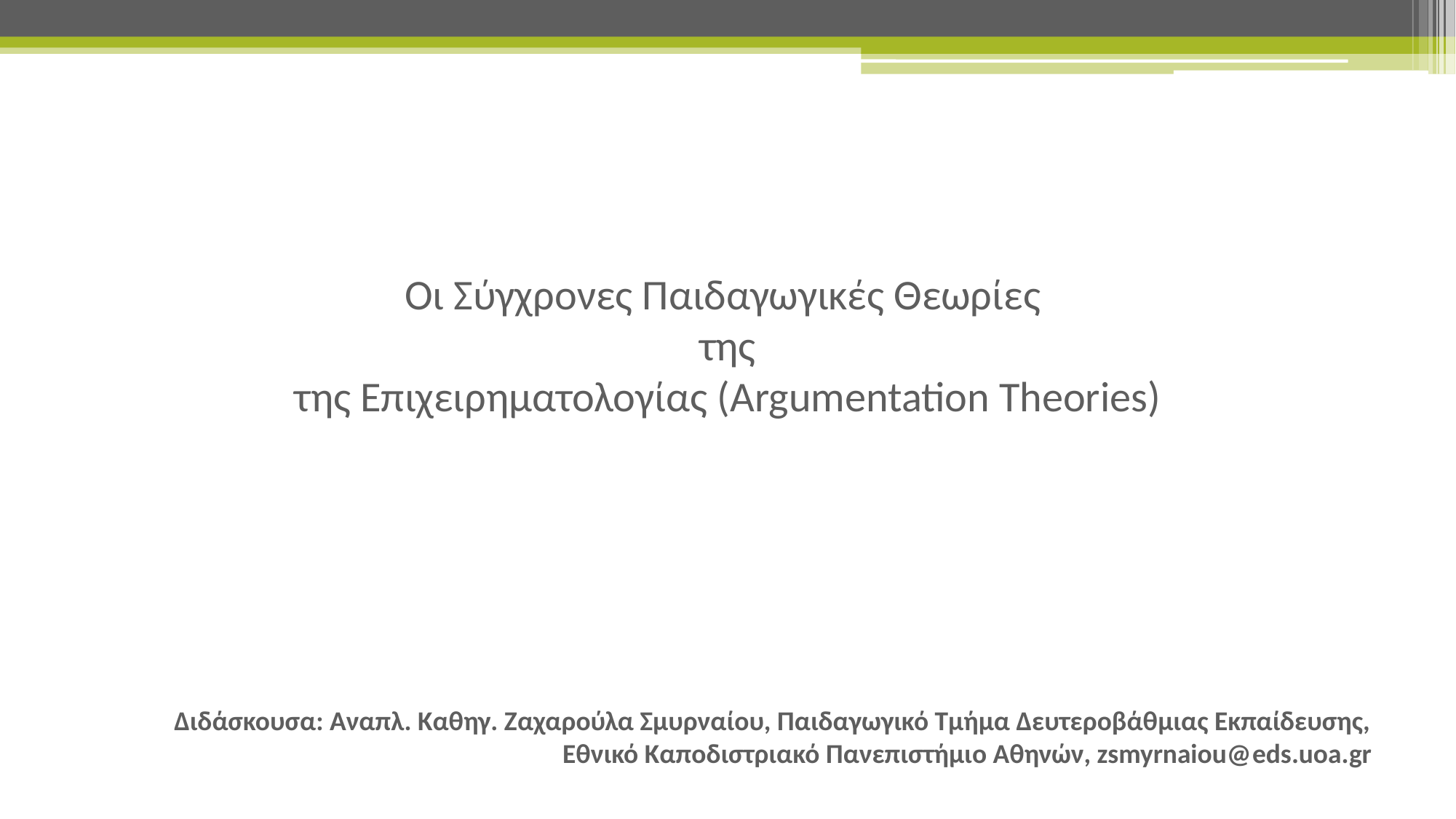

# Οι Σύγχρονες Παιδαγωγικές Θεωρίες της της Επιχειρηματολογίας (Argumentation Theories)
Διδάσκουσα: Αναπλ. Καθηγ. Ζαχαρούλα Σμυρναίου, Παιδαγωγικό Τμήμα Δευτεροβάθμιας Εκπαίδευσης, Εθνικό Καποδιστριακό Πανεπιστήμιο Αθηνών, zsmyrnaiou@eds.uoa.gr